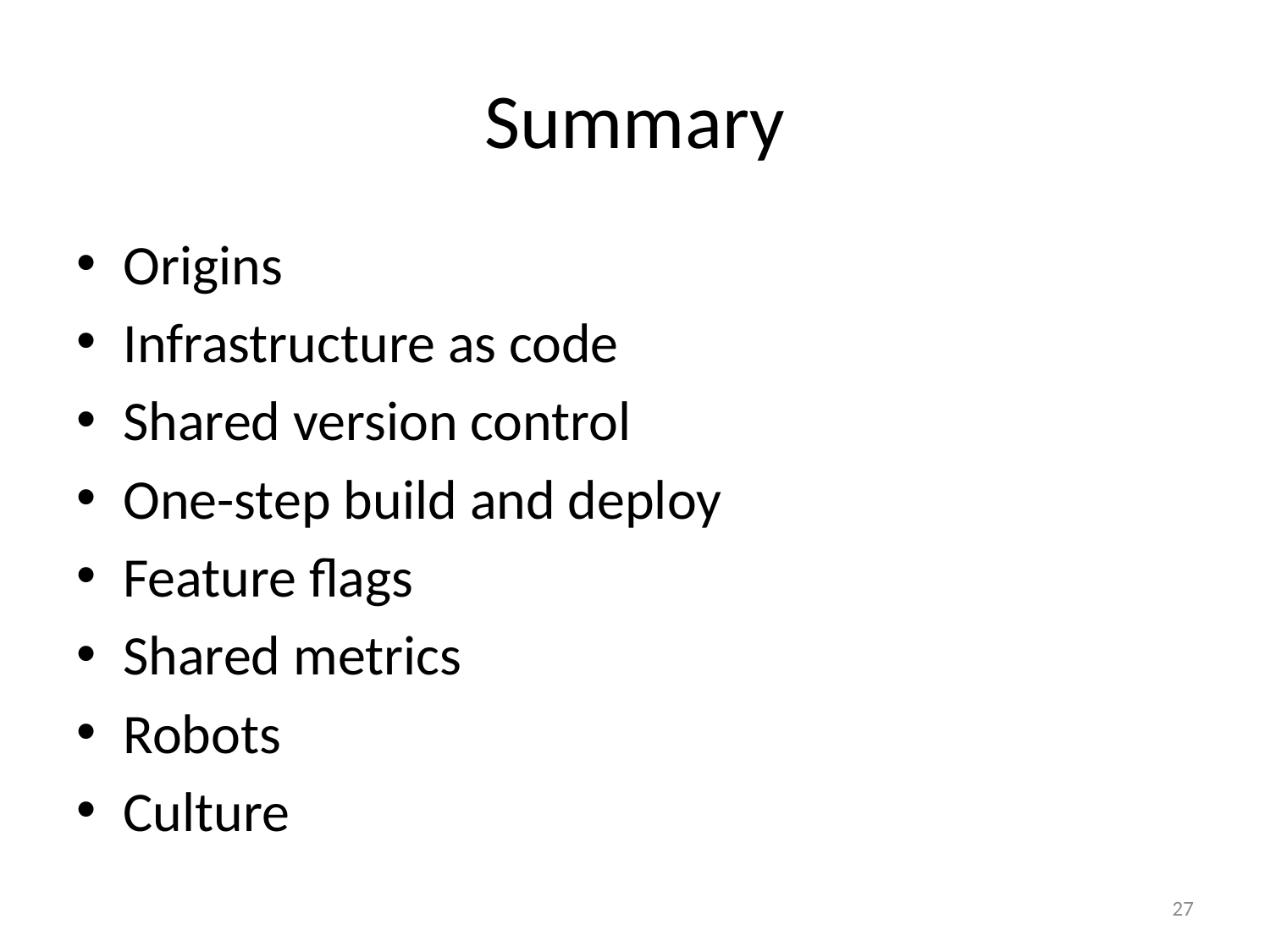

# Summary
Origins
Infrastructure as code
Shared version control
One-step build and deploy
Feature flags
Shared metrics
Robots
Culture
27